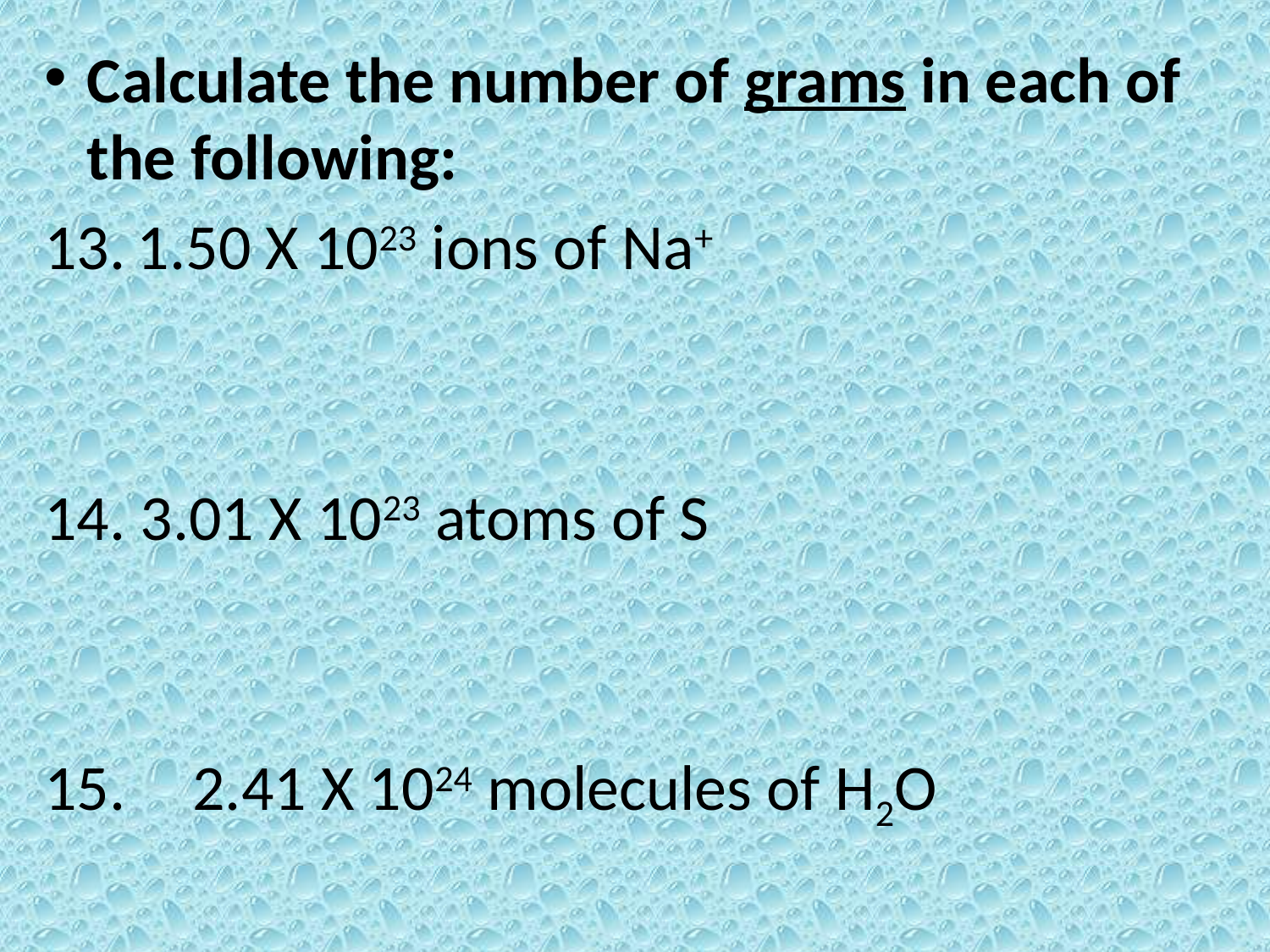

Calculate the number of grams in each of the following:
1.50 X 1023 ions of Na+

14. 3.01 X 1023 atoms of S

15. 		2.41 X 1024 molecules of H2O

#